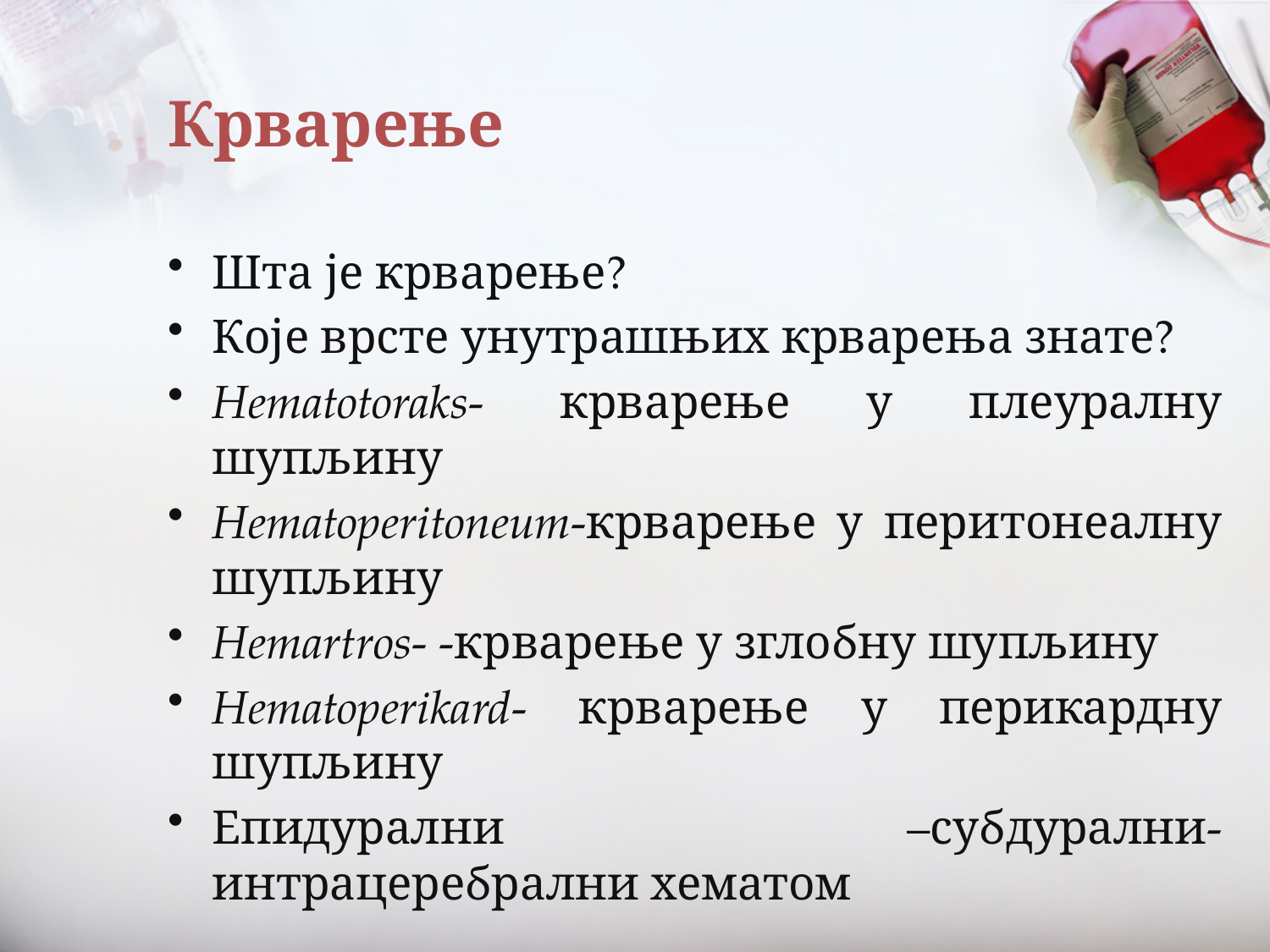

# Крварење
Шта је крварење?
Које врсте унутрашњих крварења знате?
Hematotoraks- крварење у плеуралну шупљину
Hematoperitoneum-крварење у перитонеалну шупљину
Hemartros- -крварење у зглобну шупљину
Hematoperikard- крварење у перикардну шупљину
Епидурални –субдурални- интрацеребрални хематом